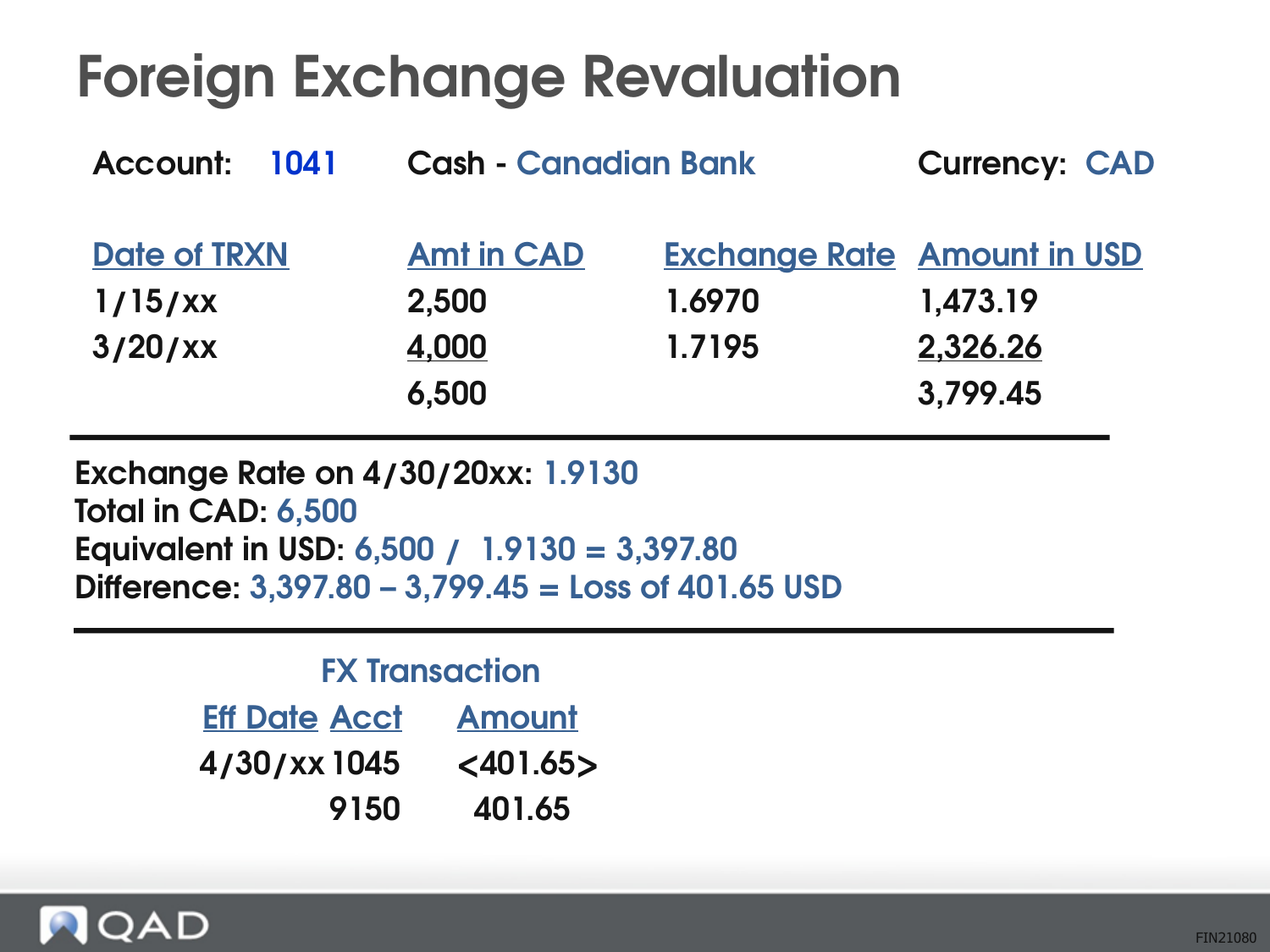

# Foreign Exchange Revaluation
Account:    1041	Cash - Canadian Bank	Currency:  CAD

Date of TRXN	Amt in CAD	Exchange Rate	Amount in USD
1/15/xx	2,500	1.6970	1,473.19
3/20/xx	4,000	1.7195	2,326.26
		6,500		3,799.45

Exchange Rate on 4/30/20xx: 1.9130
Total in CAD: 6,500
Equivalent in USD: 6,500 /  1.9130 = 3,397.80
Difference: 3,397.80 – 3,799.45 = Loss of 401.65 USD

FX Transaction
	Eff Date	Acct	Amount
4/30/xx	1045	<401.65>
		9150	  401.65
FIN21080